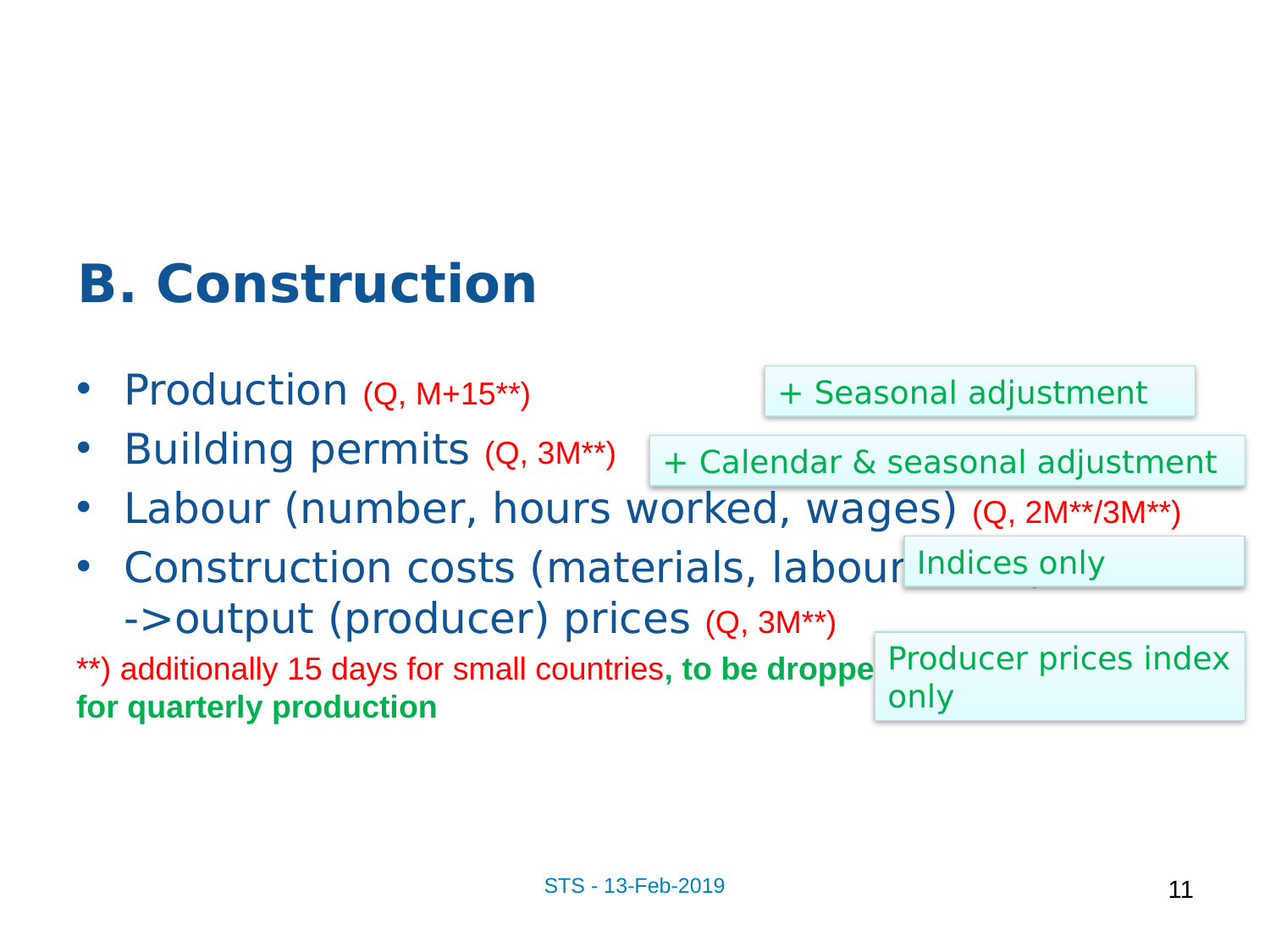

# B. Construction
Production (Q, M+15**)
Building permits (Q, 3M**)
Labour (number, hours worked, wages) (Q, 2M**/3M**)
Construction costs (materials, labour costs)
->output (producer) prices (Q, 3M**)
**) additionally 15 days for small countries, to be dropped in FRIBS except for quarterly production
+ Seasonal adjustment
+ Calendar & seasonal adjustment
Indices only
Producer prices index only
STS - 13-Feb-2019
11